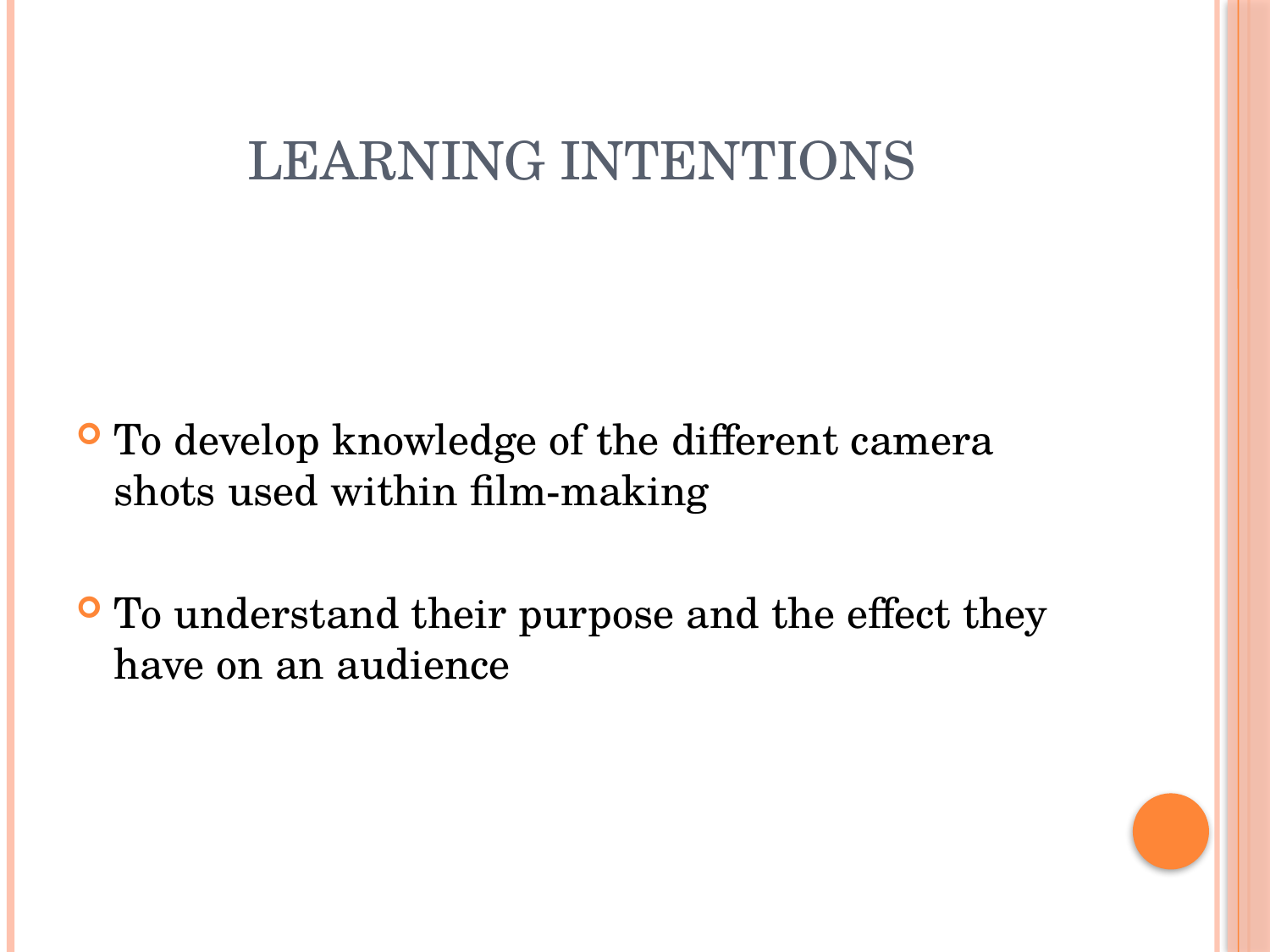

# Learning Intentions

To develop knowledge of the different camera shots used within film-making

To understand their purpose and the effect they have on an audience